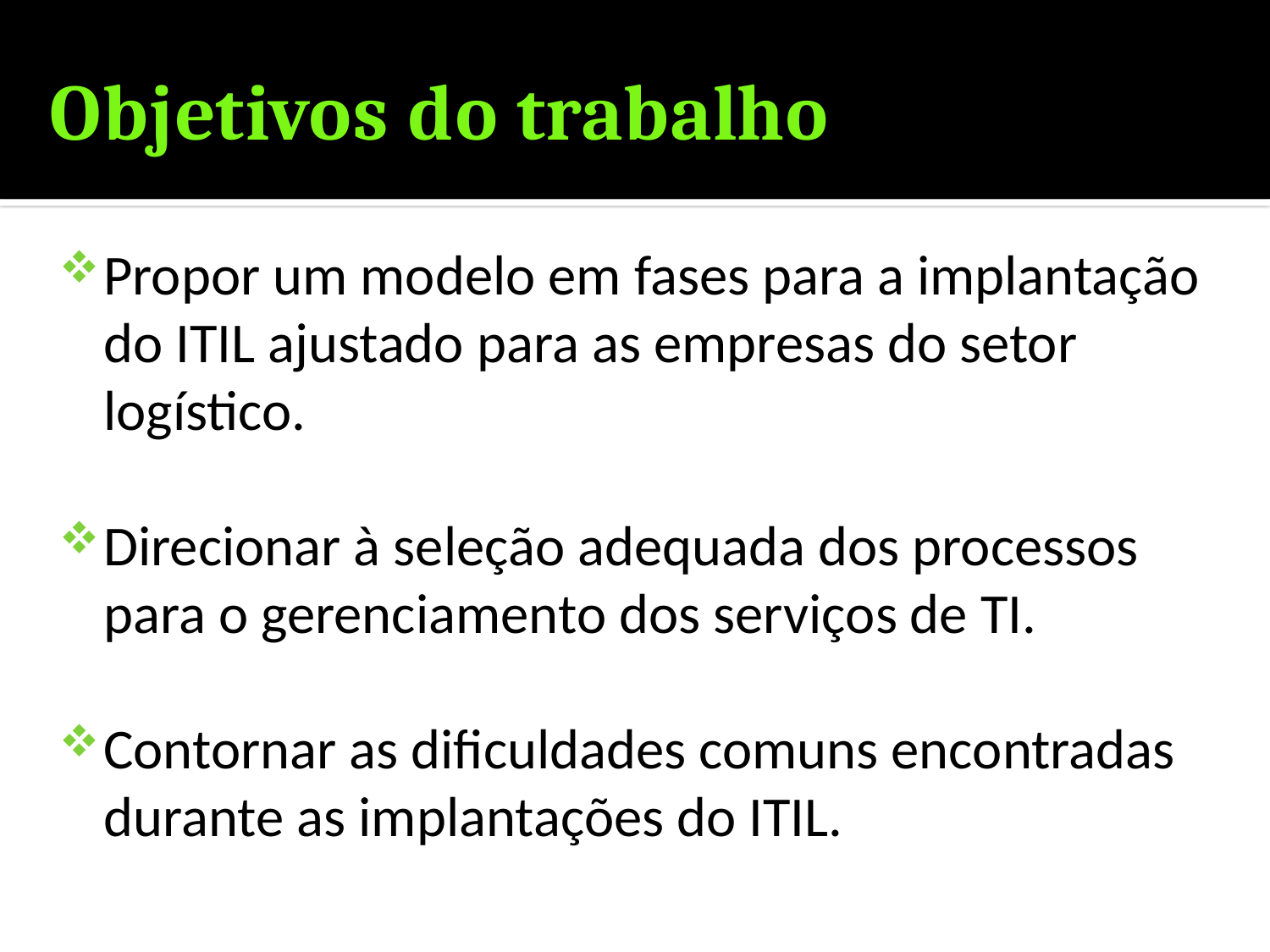

# Objetivos do trabalho
Propor um modelo em fases para a implantação do ITIL ajustado para as empresas do setor logístico.

Direcionar à seleção adequada dos processos para o gerenciamento dos serviços de TI.

Contornar as dificuldades comuns encontradas durante as implantações do ITIL.